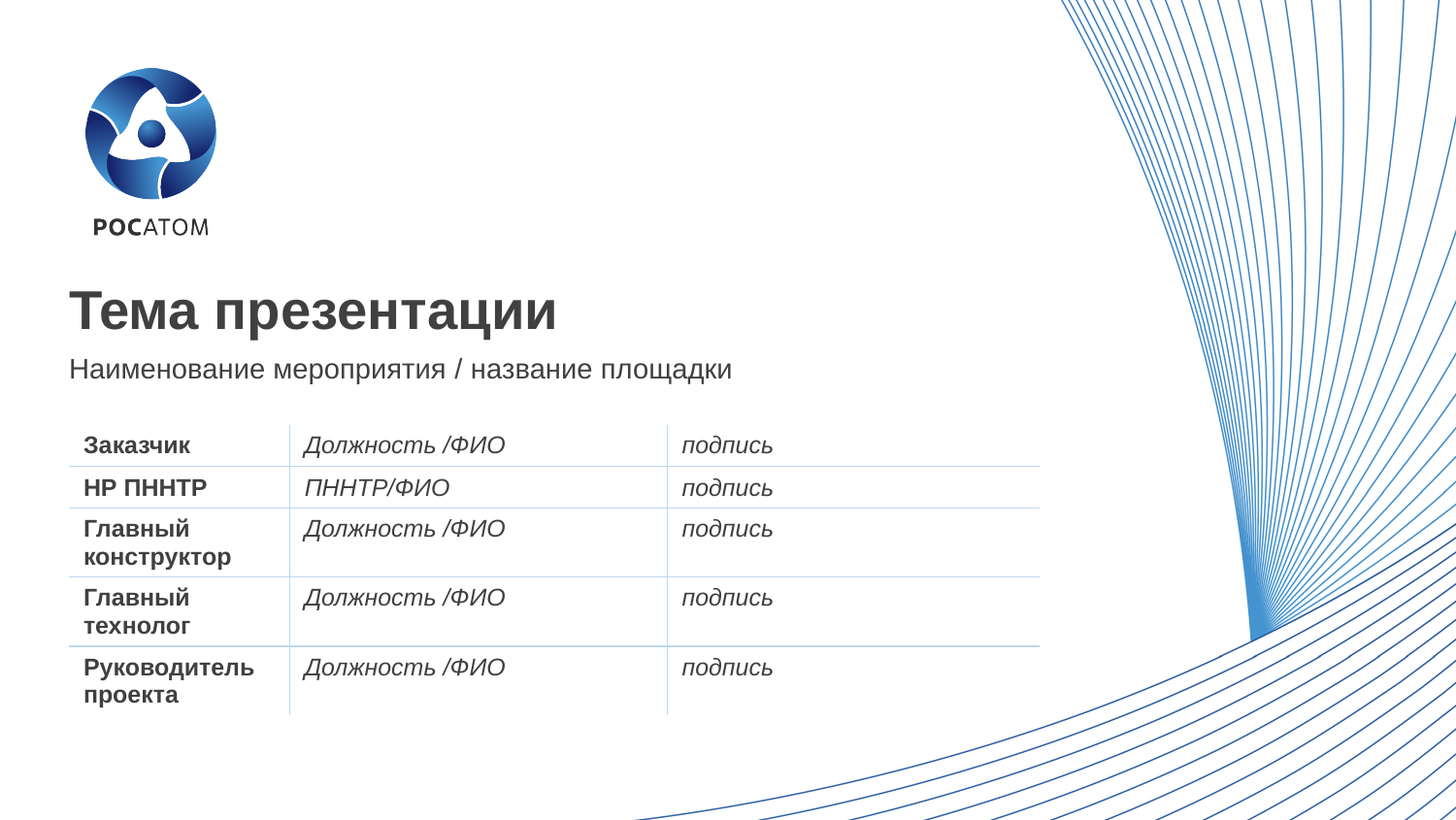

# Тема презентации
Наименование мероприятия / название площадки
| Заказчик | Должность /ФИО | подпись |
| --- | --- | --- |
| НР ПННТР | ПННТР/ФИО | подпись |
| Главный конструктор | Должность /ФИО | подпись |
| Главный технолог | Должность /ФИО | подпись |
| Руководитель проекта | Должность /ФИО | подпись |